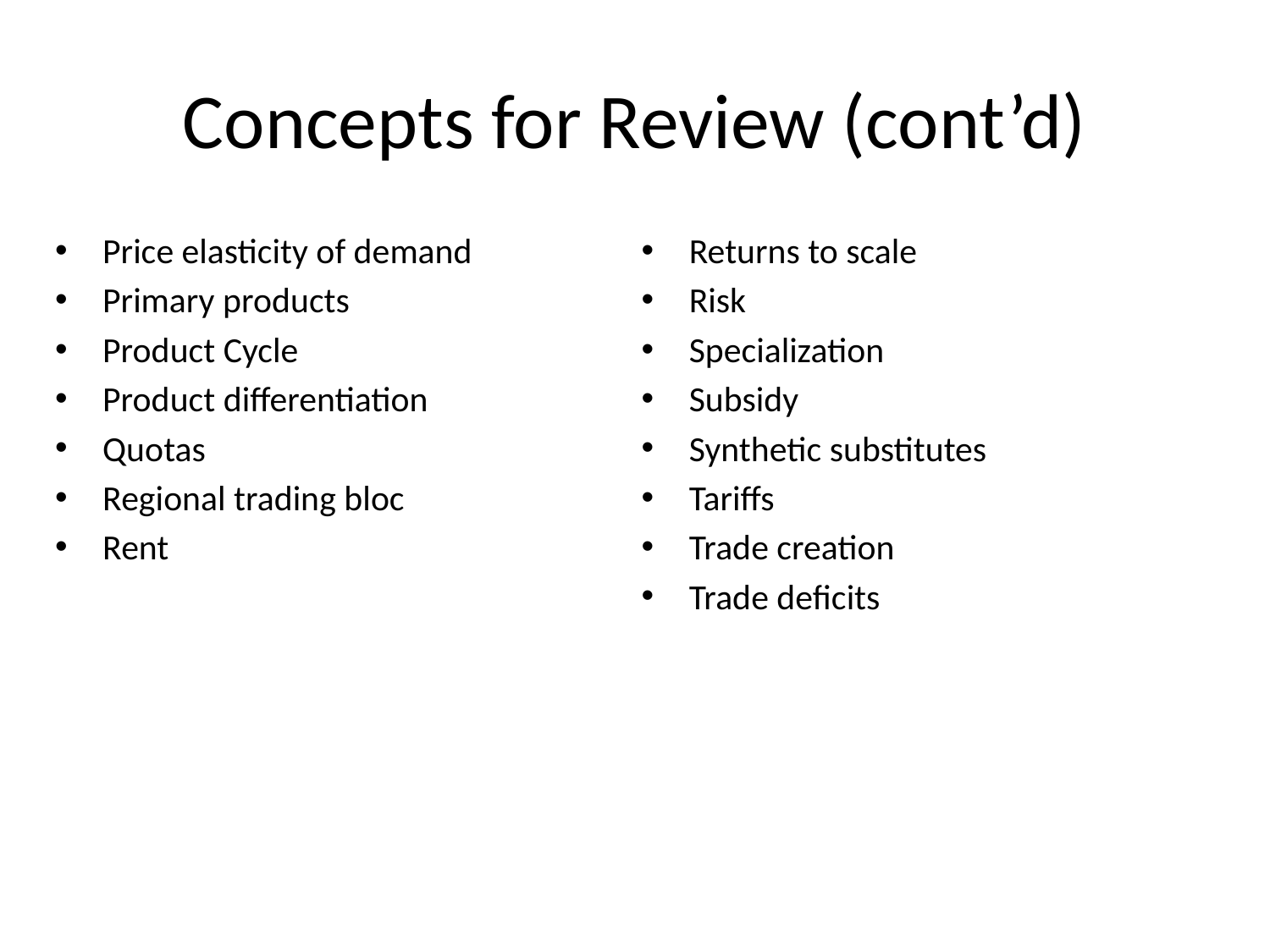

Concepts for Review (cont’d)
Price elasticity of demand
Primary products
Product Cycle
Product differentiation
Quotas
Regional trading bloc
Rent

Returns to scale
Risk
Specialization
Subsidy
Synthetic substitutes
Tariffs
Trade creation
Trade deficits